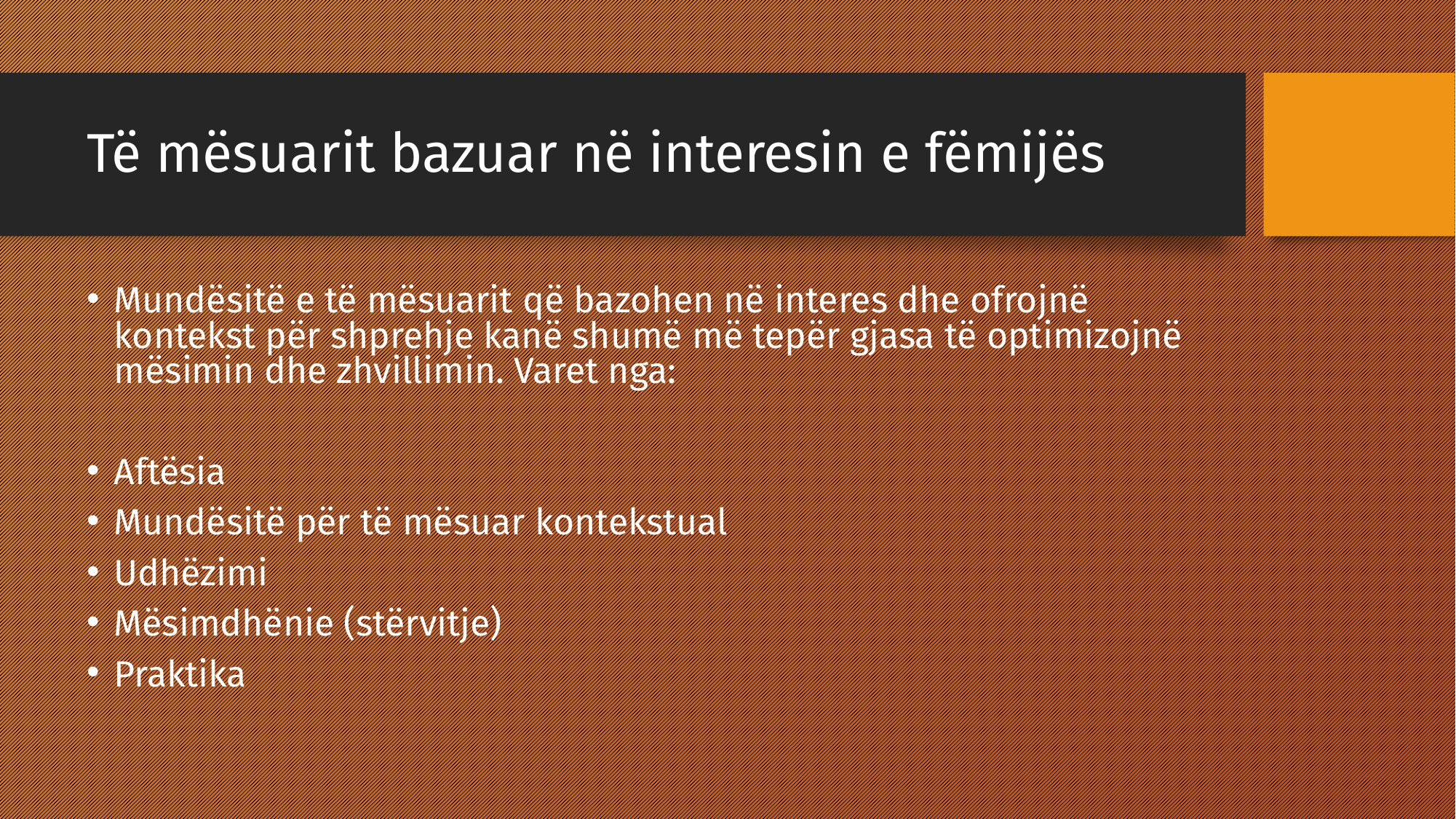

# Të mësuarit bazuar në interesin e fëmijës
Mundësitë e të mësuarit që bazohen në interes dhe ofrojnë kontekst për shprehje kanë shumë më tepër gjasa të optimizojnë mësimin dhe zhvillimin. Varet nga:

Aftësia
Mundësitë për të mësuar kontekstual
Udhëzimi
Mësimdhënie (stërvitje)
Praktika